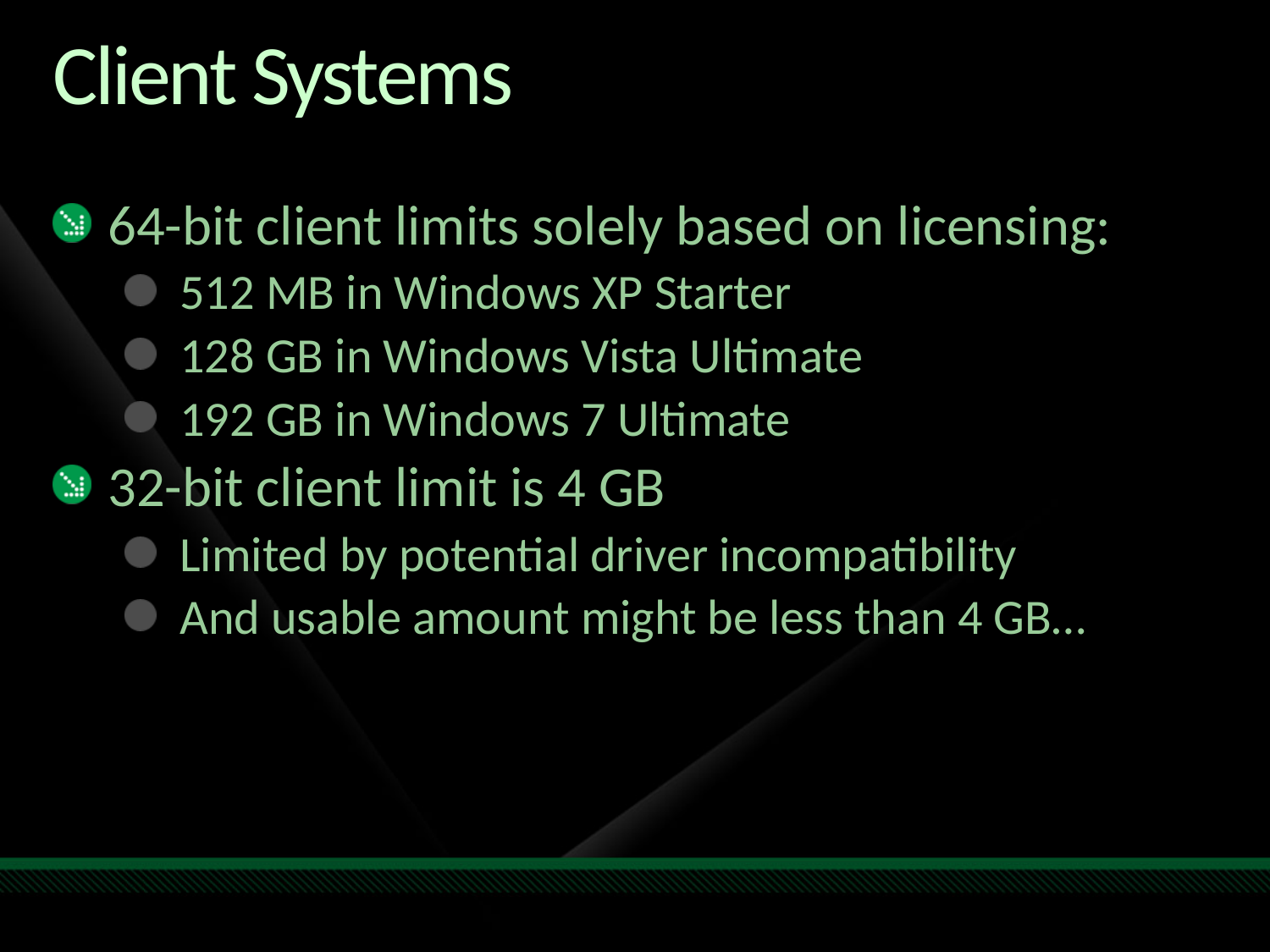

# Client Systems
64-bit client limits solely based on licensing:
512 MB in Windows XP Starter
128 GB in Windows Vista Ultimate
192 GB in Windows 7 Ultimate
32-bit client limit is 4 GB
Limited by potential driver incompatibility
And usable amount might be less than 4 GB…